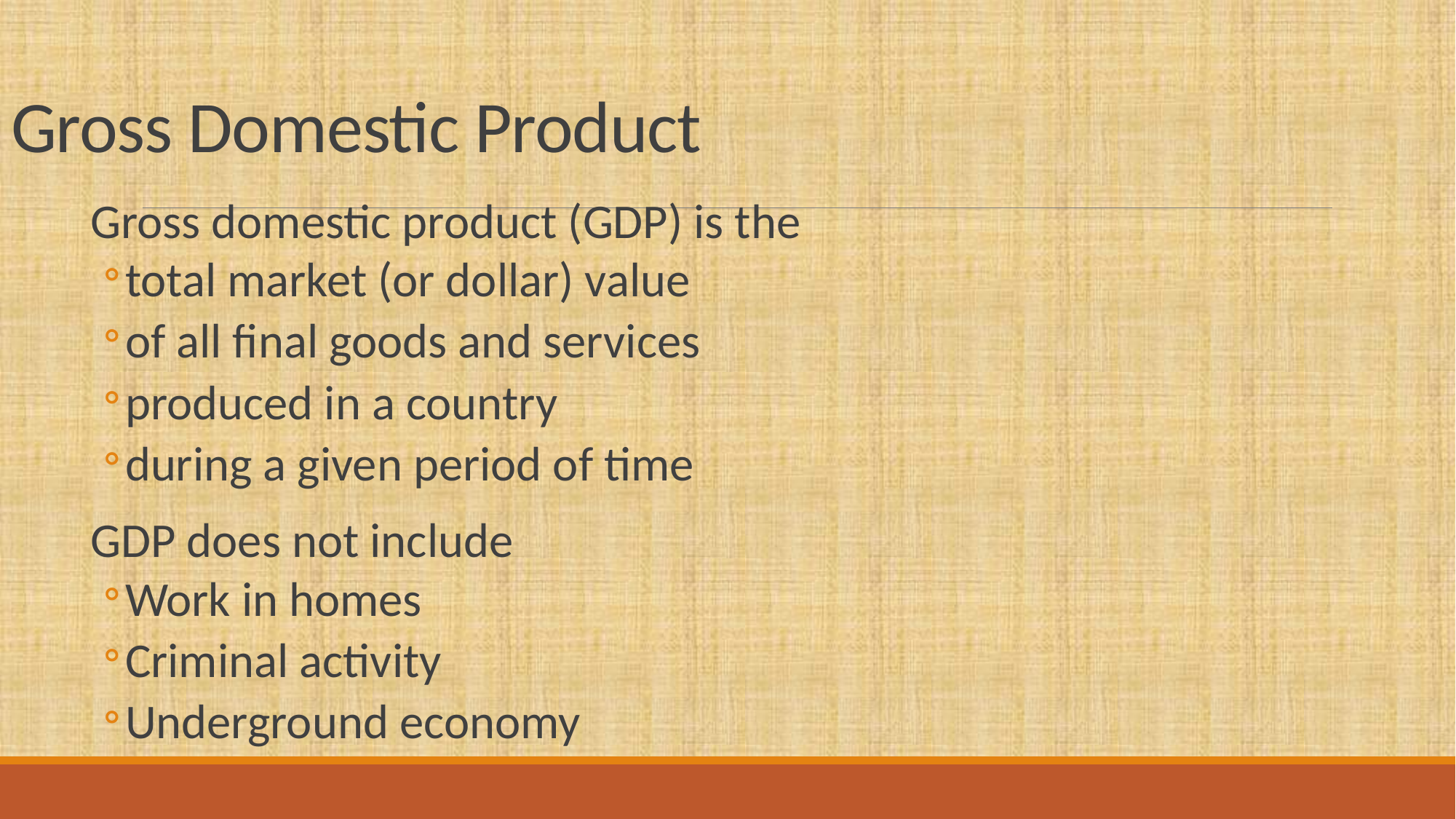

# Gross Domestic Product
Gross domestic product (GDP) is the
total market (or dollar) value
of all final goods and services
produced in a country
during a given period of time
GDP does not include
Work in homes
Criminal activity
Underground economy